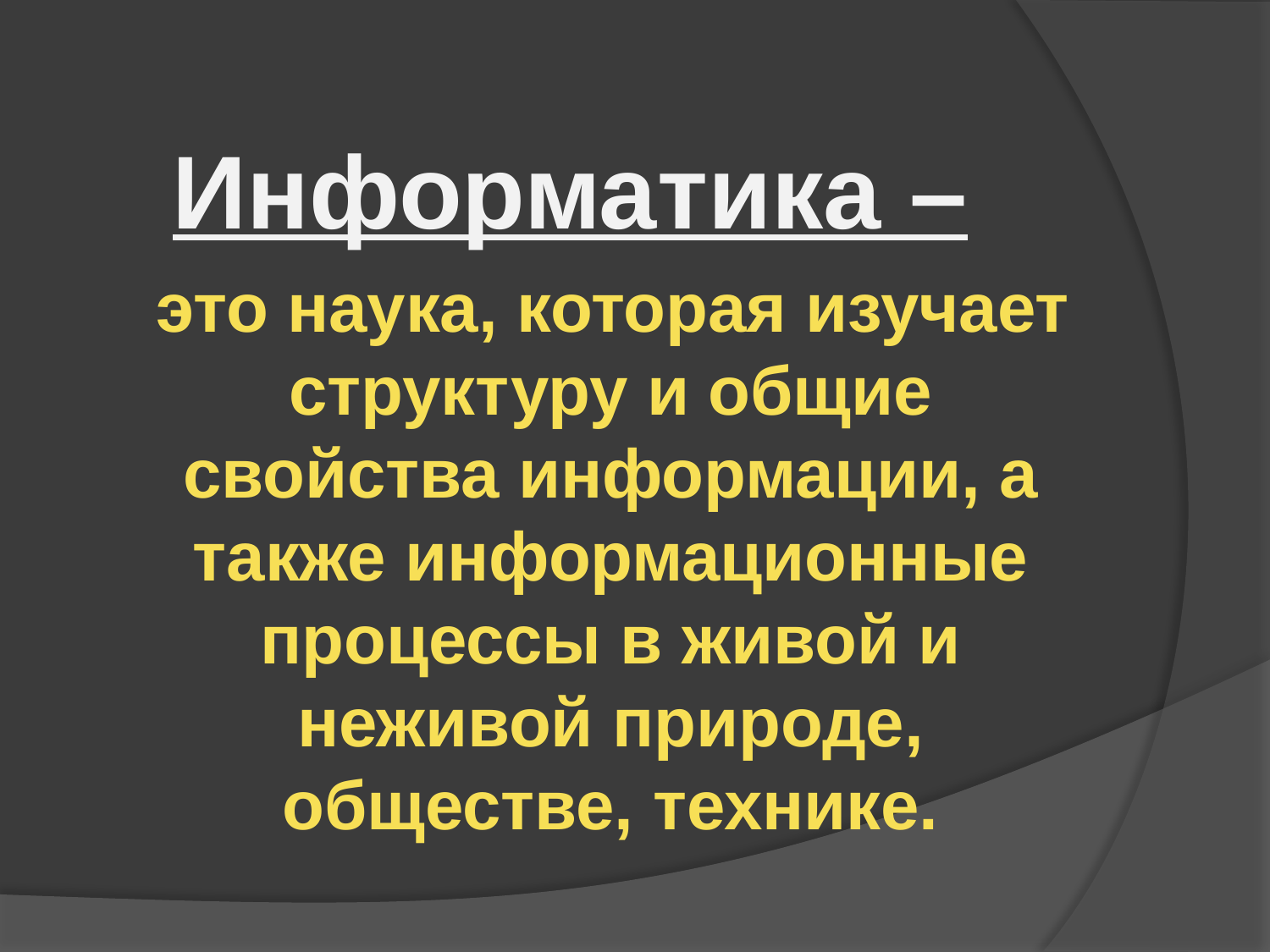

Информатика –
это наука, которая изучает структуру и общие свойства информации, а также информационные процессы в живой и неживой природе, обществе, технике.